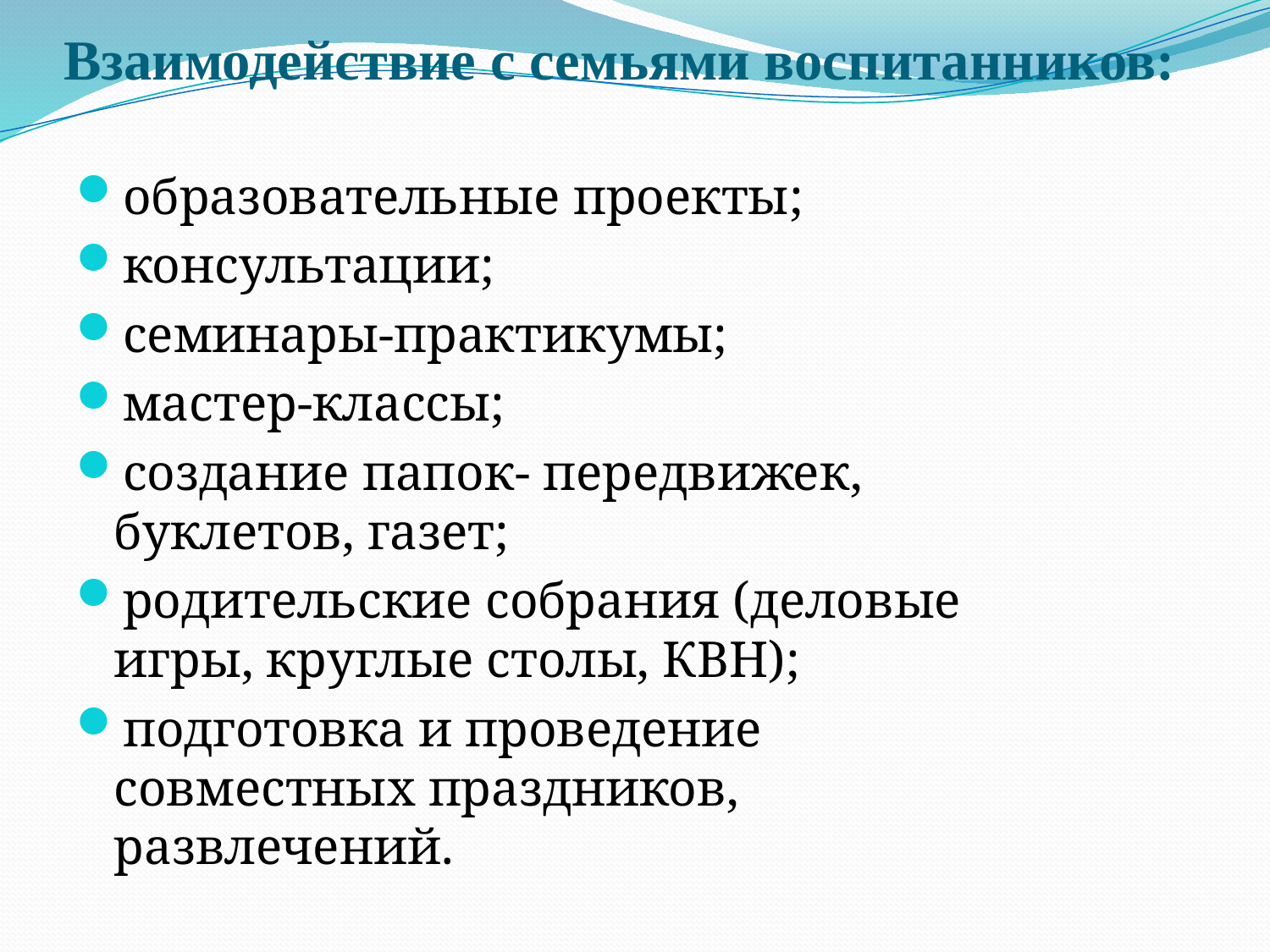

# Взаимодействие с семьями воспитанников:
образовательные проекты;
консультации;
семинары-практикумы;
мастер-классы;
создание папок- передвижек, буклетов, газет;
родительские собрания (деловые игры, круглые столы, КВН);
подготовка и проведение совместных праздников, развлечений.